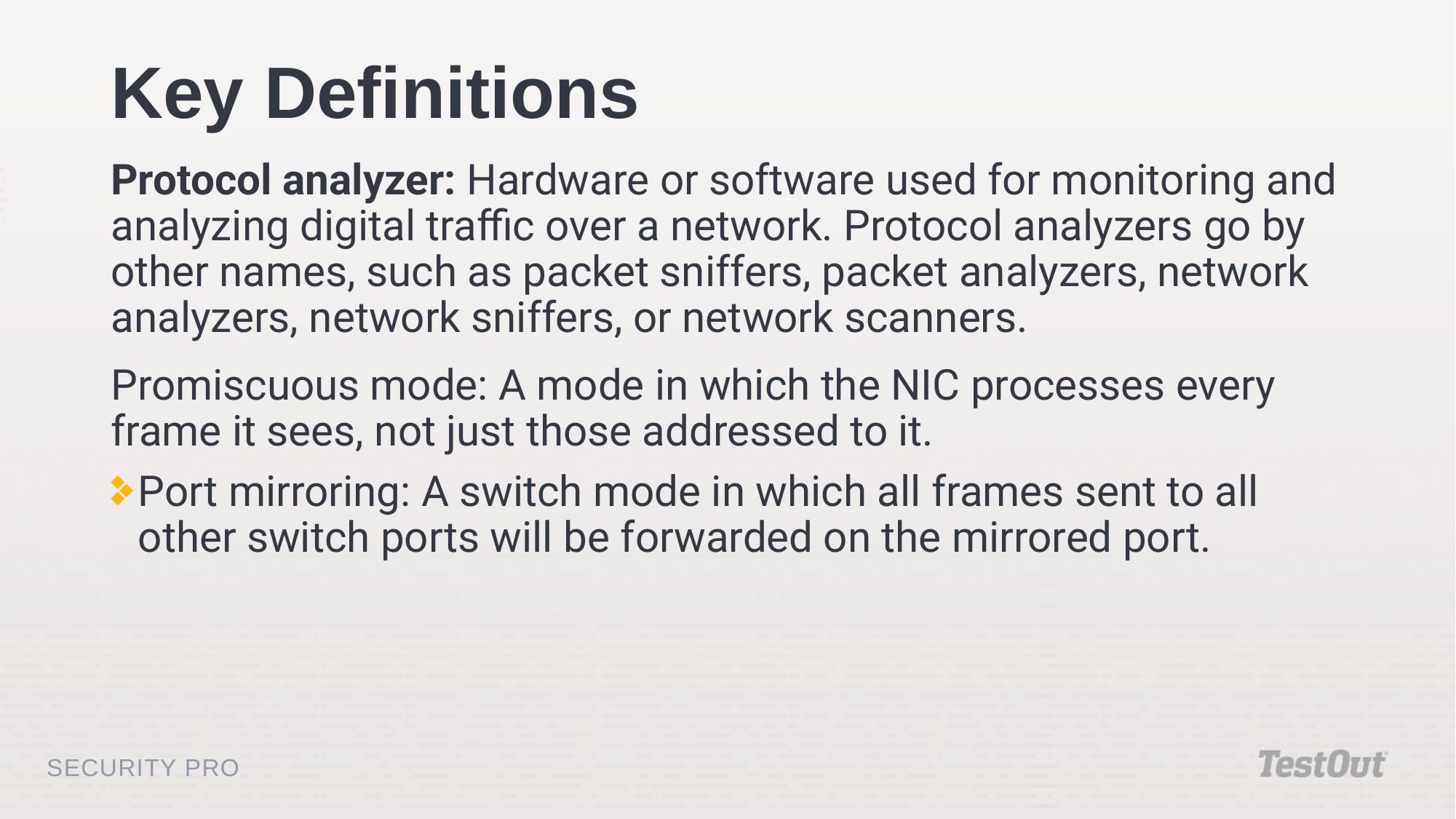

# Key Definitions
Protocol analyzer: Hardware or software used for monitoring and analyzing digital traffic over a network. Protocol analyzers go by other names, such as packet sniffers, packet analyzers, network analyzers, network sniffers, or network scanners.
Promiscuous mode: A mode in which the NIC processes every frame it sees, not just those addressed to it.
Port mirroring: A switch mode in which all frames sent to all other switch ports will be forwarded on the mirrored port.
Security Pro